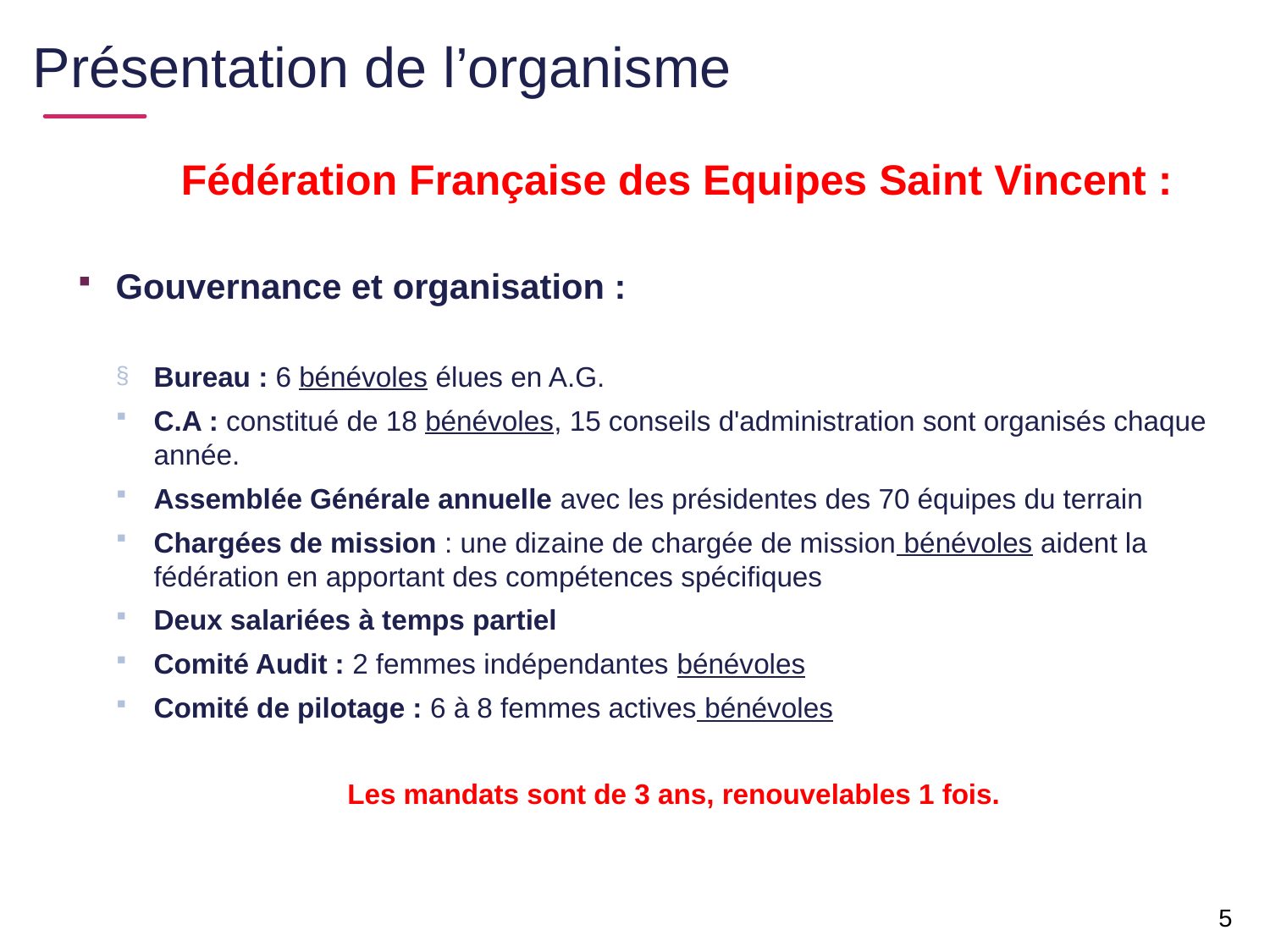

Présentation de l’organisme
Fédération Française des Equipes Saint Vincent :
Gouvernance et organisation :
Bureau : 6 bénévoles élues en A.G.
C.A : constitué de 18 bénévoles, 15 conseils d'administration sont organisés chaque année.
Assemblée Générale annuelle avec les présidentes des 70 équipes du terrain
Chargées de mission : une dizaine de chargée de mission bénévoles aident la fédération en apportant des compétences spécifiques
Deux salariées à temps partiel
Comité Audit : 2 femmes indépendantes bénévoles
Comité de pilotage : 6 à 8 femmes actives bénévoles
Les mandats sont de 3 ans, renouvelables 1 fois.
5